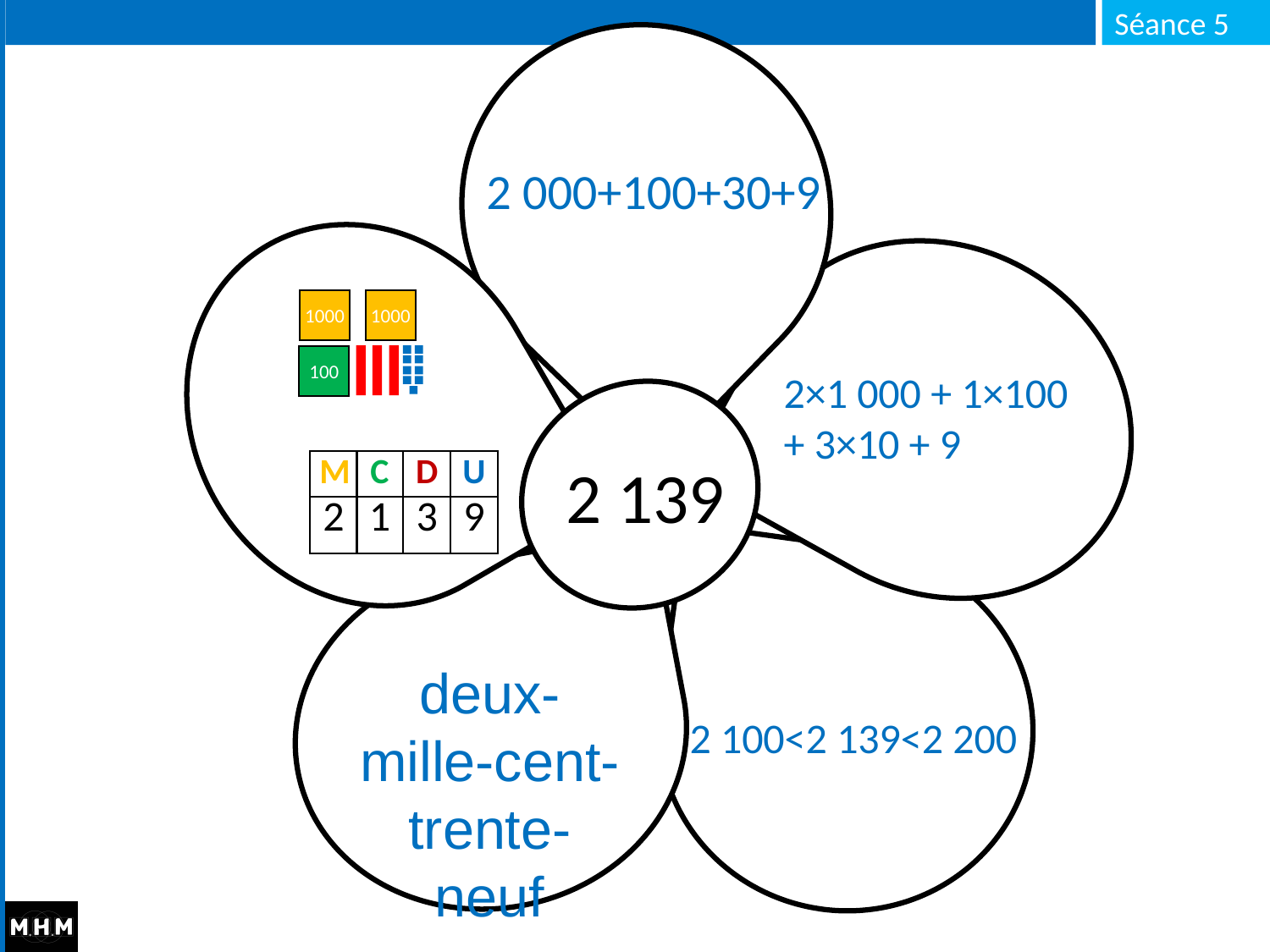

2 000+100+30+9
1000
1000

100

2×1 000 + 1×100
+ 3×10 + 9

2 139
| M |
| --- |
| 2 |
| C |
| --- |
| 1 |
| D | U |
| --- | --- |
| 3 | 9 |
deux-mille-cent-trente-neuf
2 100<2 139<2 200